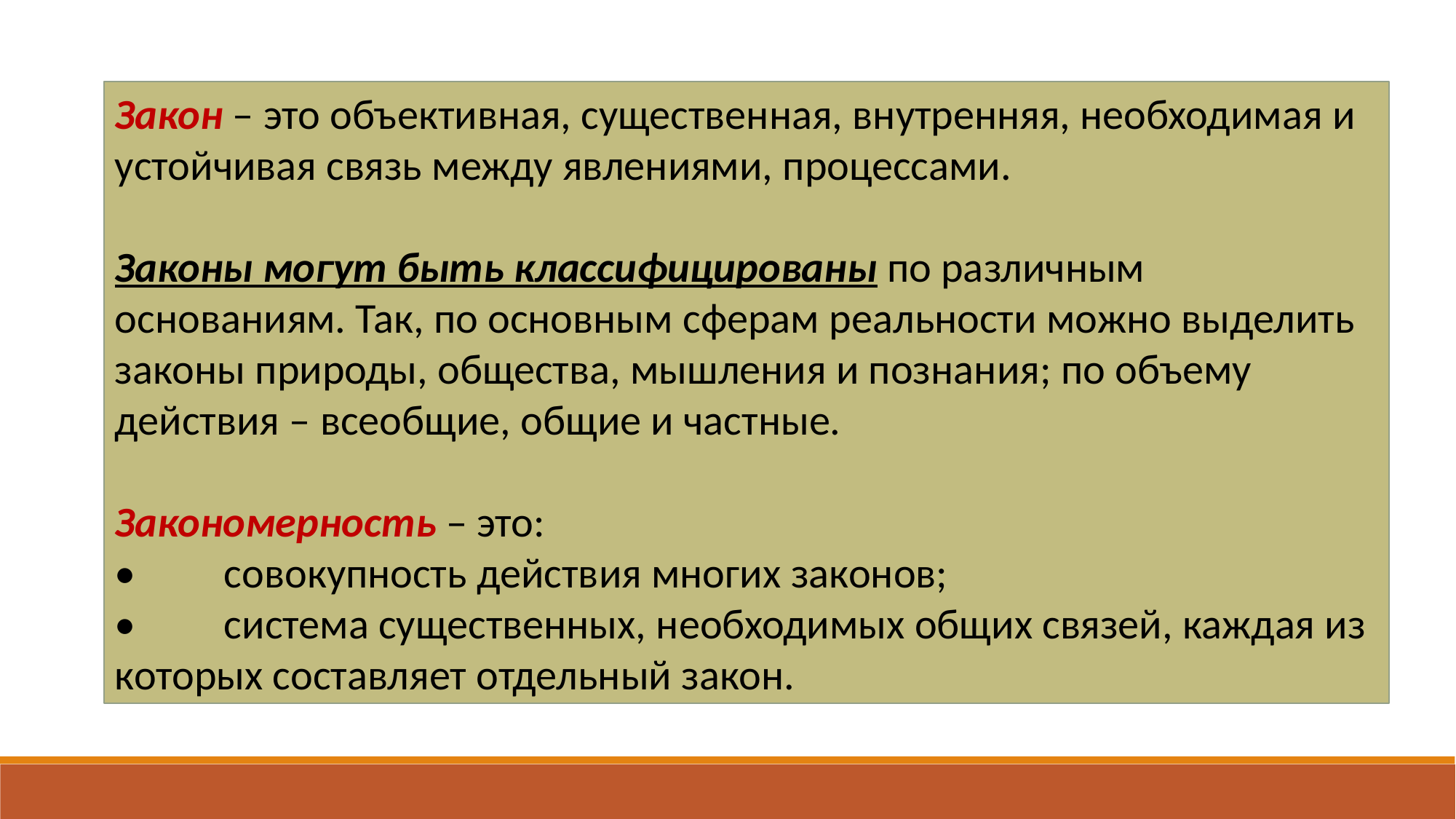

Закон – это объективная, существенная, внутренняя, необходимая и устойчивая связь между явлениями, процессами.

Законы могут быть классифицированы по различным основаниям. Так, по основным сферам реальности можно выделить законы природы, общества, мышления и познания; по объему действия – всеобщие, общие и частные.

Закономерность – это:
•	совокупность действия многих законов;
•	система существенных, необходимых общих связей, каждая из которых составляет отдельный закон.